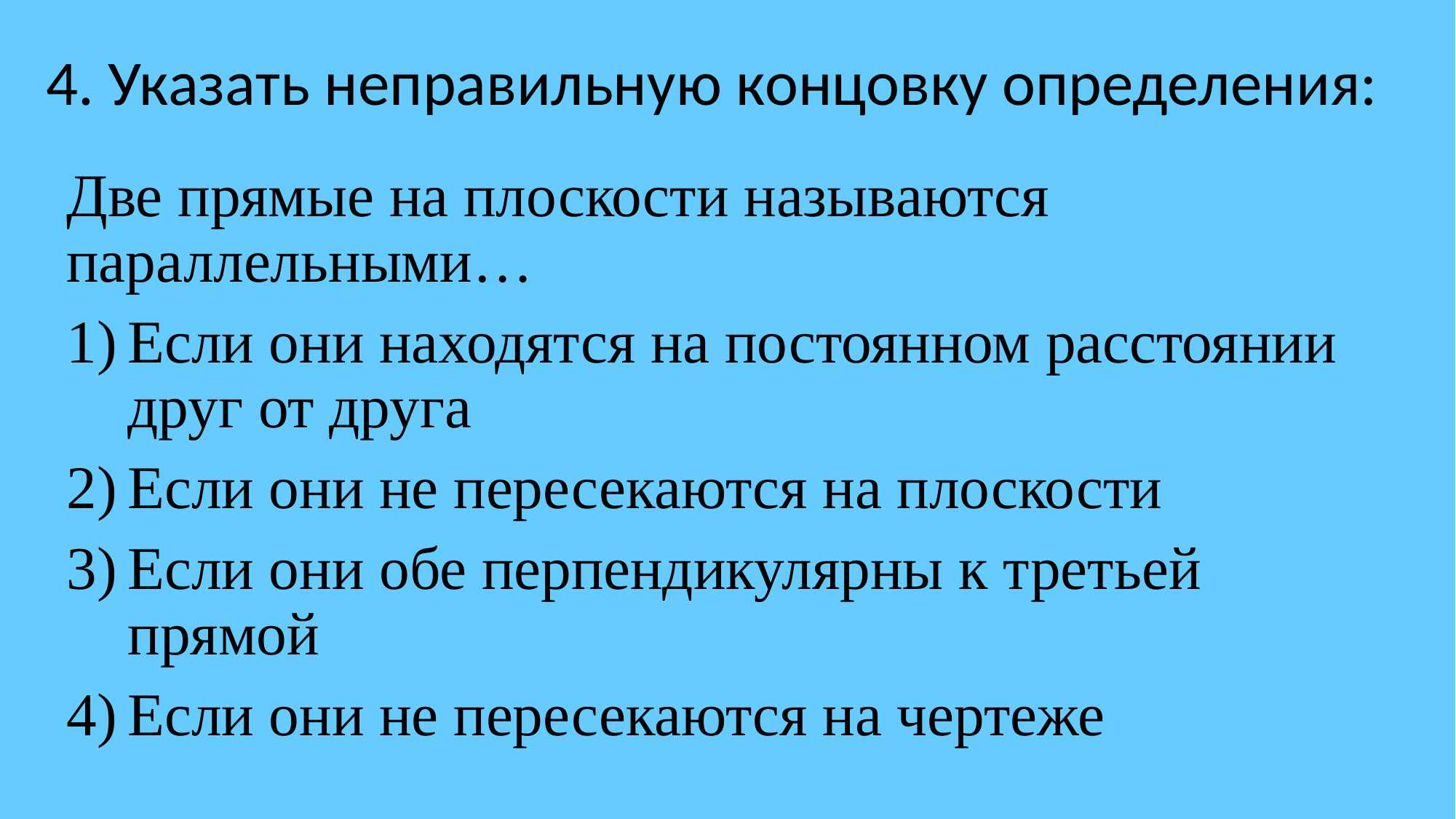

# 4. Указать неправильную концовку определения:
Две прямые на плоскости называются параллельными…
Если они находятся на постоянном расстоянии друг от друга
Если они не пересекаются на плоскости
Если они обе перпендикулярны к третьей прямой
Если они не пересекаются на чертеже